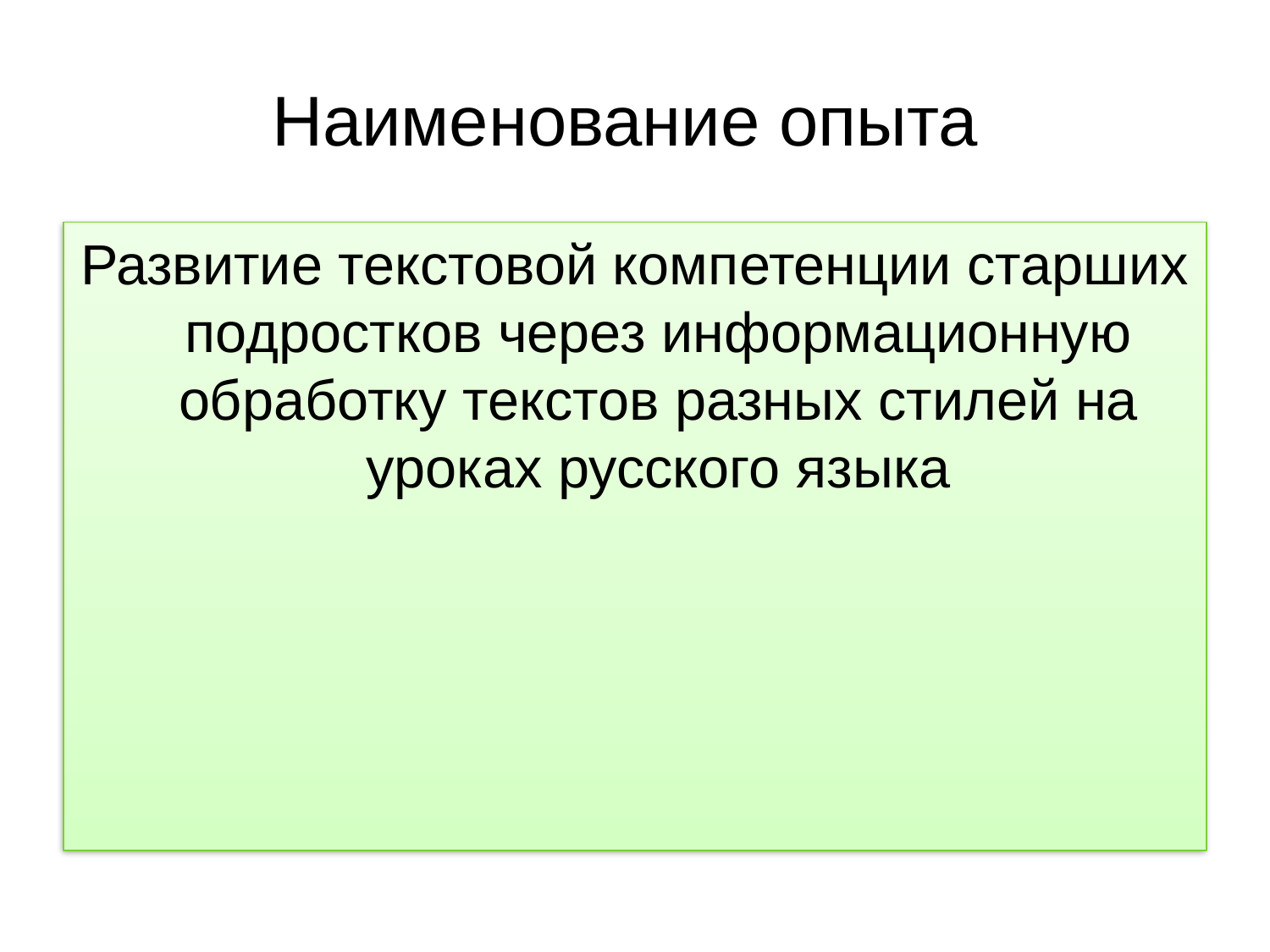

# Наименование опыта
Развитие текстовой компетенции старших подростков через информационную обработку текстов разных стилей на уроках русского языка